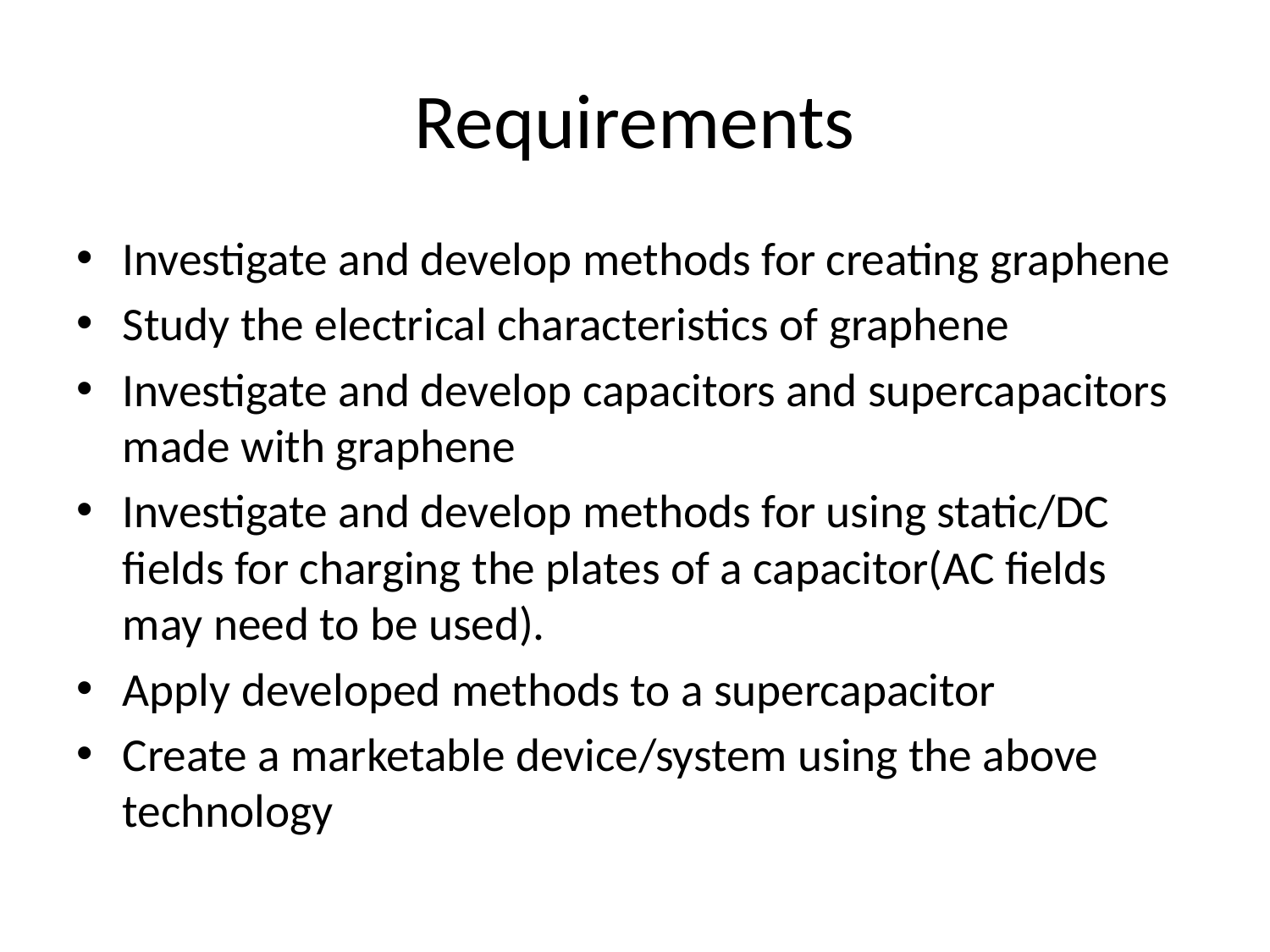

# Requirements
Investigate and develop methods for creating graphene
Study the electrical characteristics of graphene
Investigate and develop capacitors and supercapacitors made with graphene
Investigate and develop methods for using static/DC fields for charging the plates of a capacitor(AC fields may need to be used).
Apply developed methods to a supercapacitor
Create a marketable device/system using the above technology